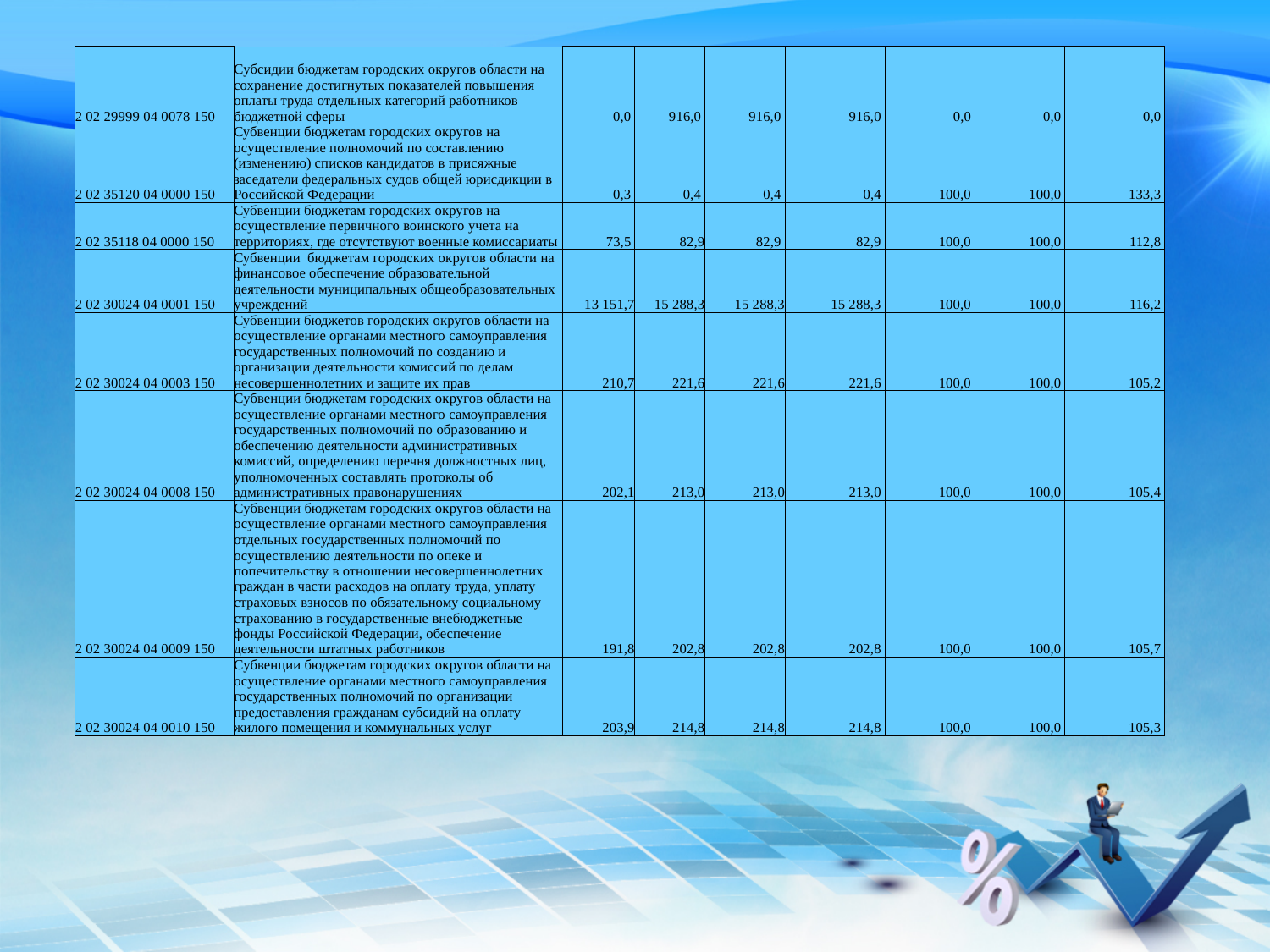

| 2 02 29999 04 0078 150 | Cубсидии бюджетам городских округов области на сохранение достигнутых показателей повышения оплаты труда отдельных категорий работников бюджетной сферы | 0,0 | 916,0 | 916,0 | 916,0 | 0,0 | 0,0 | 0,0 |
| --- | --- | --- | --- | --- | --- | --- | --- | --- |
| 2 02 35120 04 0000 150 | Субвенции бюджетам городских округов на осуществление полномочий по составлению (изменению) списков кандидатов в присяжные заседатели федеральных судов общей юрисдикции в Российской Федерации | 0,3 | 0,4 | 0,4 | 0,4 | 100,0 | 100,0 | 133,3 |
| 2 02 35118 04 0000 150 | Субвенции бюджетам городских округов на осуществление первичного воинского учета на территориях, где отсутствуют военные комиссариаты | 73,5 | 82,9 | 82,9 | 82,9 | 100,0 | 100,0 | 112,8 |
| 2 02 30024 04 0001 150 | Субвенции бюджетам городских округов области на финансовое обеспечение образовательной деятельности муниципальных общеобразовательных учреждений | 13 151,7 | 15 288,3 | 15 288,3 | 15 288,3 | 100,0 | 100,0 | 116,2 |
| 2 02 30024 04 0003 150 | Субвенции бюджетов городских округов области на осуществление органами местного самоуправления государственных полномочий по созданию и организации деятельности комиссий по делам несовершеннолетних и защите их прав | 210,7 | 221,6 | 221,6 | 221,6 | 100,0 | 100,0 | 105,2 |
| 2 02 30024 04 0008 150 | Cубвенции бюджетам городских округов области на осуществление органами местного самоуправления государственных полномочий по образованию и обеспечению деятельности административных комиссий, определению перечня должностных лиц, уполномоченных составлять протоколы об административных правонарушениях | 202,1 | 213,0 | 213,0 | 213,0 | 100,0 | 100,0 | 105,4 |
| 2 02 30024 04 0009 150 | Cубвенции бюджетам городских округов области на осуществление органами местного самоуправления отдельных государственных полномочий по осуществлению деятельности по опеке и попечительству в отношении несовершеннолетних граждан в части расходов на оплату труда, уплату страховых взносов по обязательному социальному страхованию в государственные внебюджетные фонды Российской Федерации, обеспечение деятельности штатных работников | 191,8 | 202,8 | 202,8 | 202,8 | 100,0 | 100,0 | 105,7 |
| 2 02 30024 04 0010 150 | Cубвенции бюджетам городских округов области на осуществление органами местного самоуправления государственных полномочий по организации предоставления гражданам субсидий на оплату жилого помещения и коммунальных услуг | 203,9 | 214,8 | 214,8 | 214,8 | 100,0 | 100,0 | 105,3 |